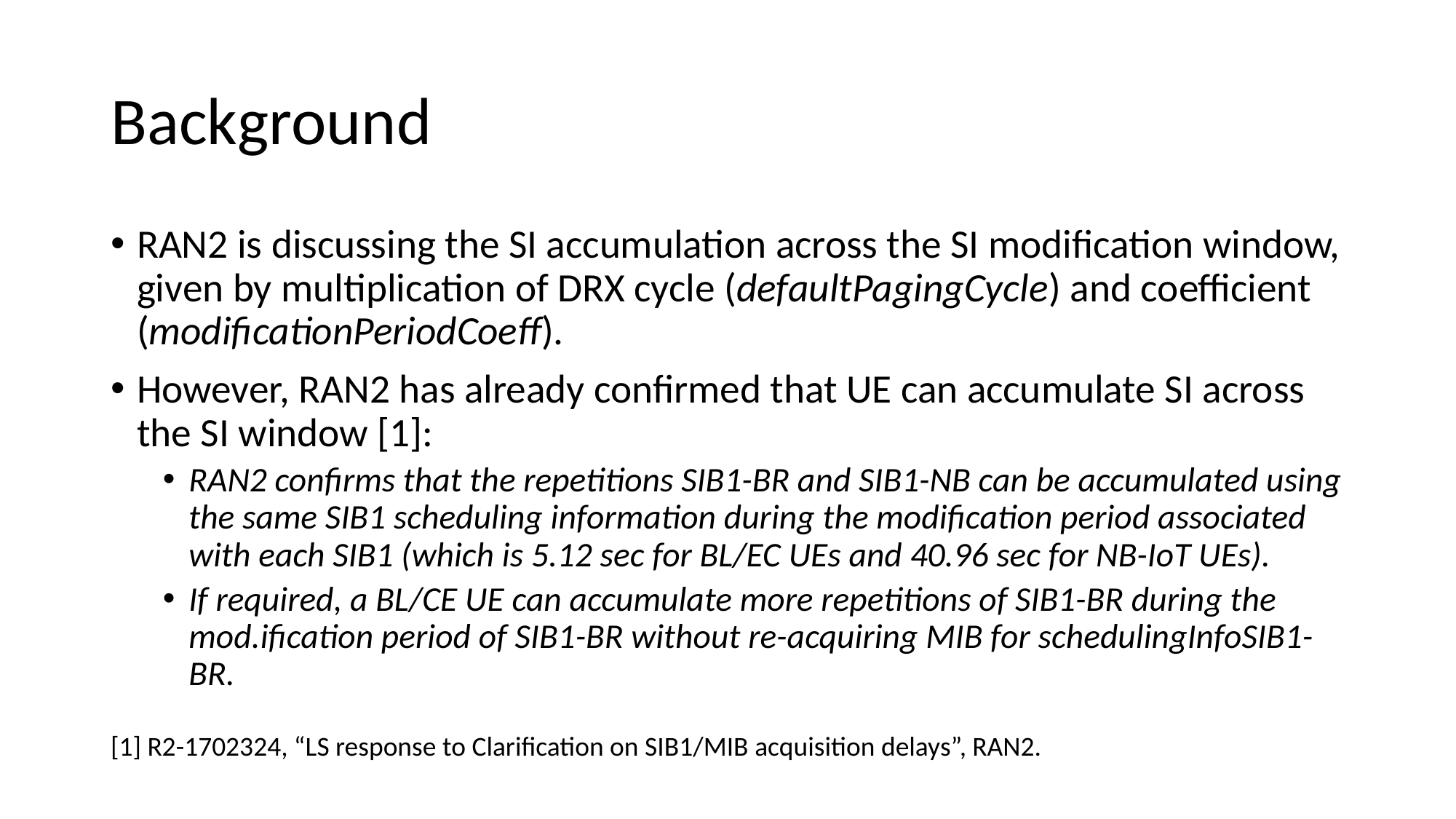

# Background
RAN2 is discussing the SI accumulation across the SI modification window, given by multiplication of DRX cycle (defaultPagingCycle) and coefficient (modificationPeriodCoeff).
However, RAN2 has already confirmed that UE can accumulate SI across the SI window [1]:
RAN2 confirms that the repetitions SIB1-BR and SIB1-NB can be accumulated using the same SIB1 scheduling information during the modification period associated with each SIB1 (which is 5.12 sec for BL/EC UEs and 40.96 sec for NB-IoT UEs).
If required, a BL/CE UE can accumulate more repetitions of SIB1-BR during the mod.ification period of SIB1-BR without re-acquiring MIB for schedulingInfoSIB1-BR.

[1] R2-1702324, “LS response to Clarification on SIB1/MIB acquisition delays”, RAN2.